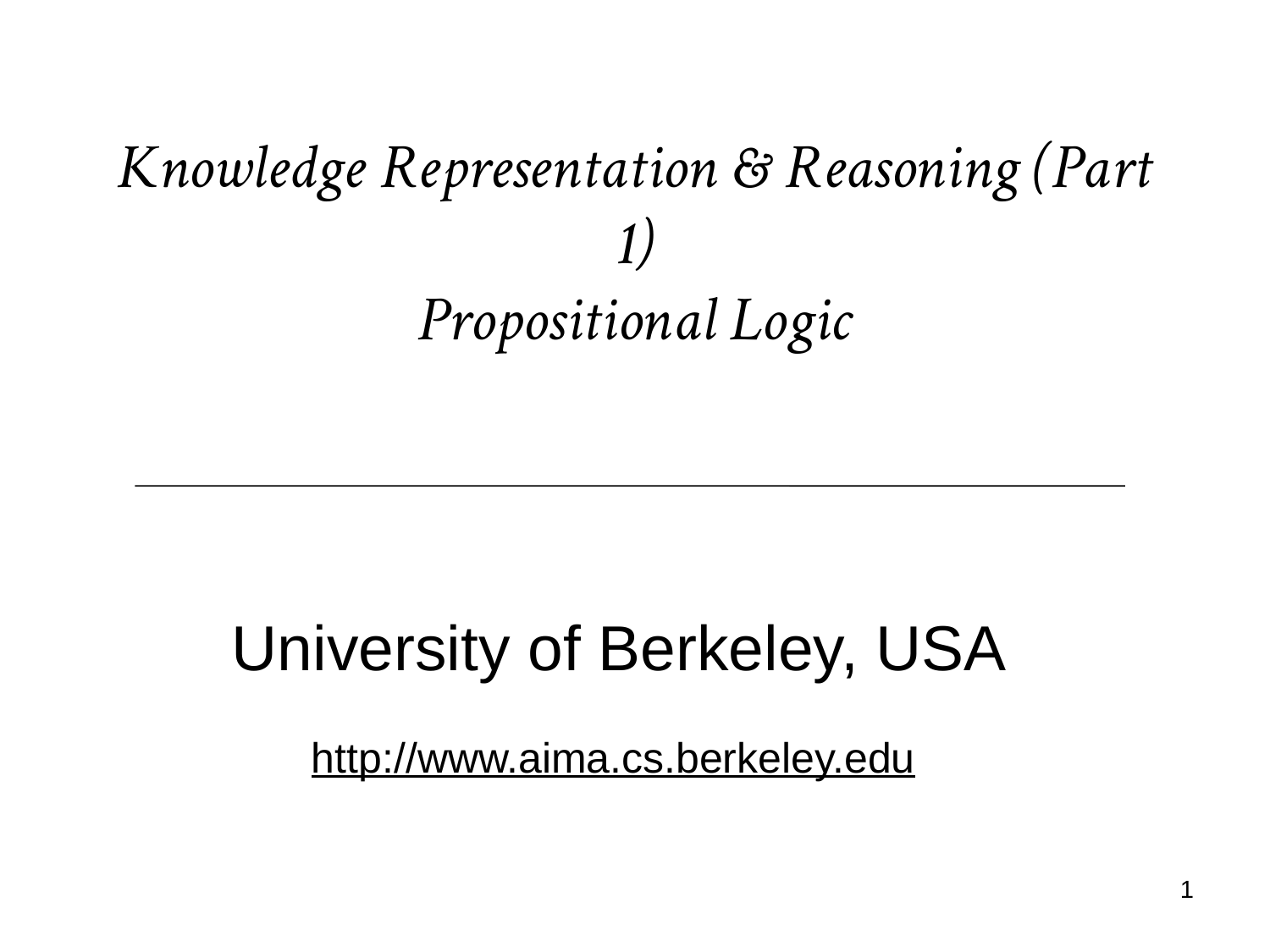

# Knowledge Representation & Reasoning (Part 1) Propositional Logic

University of Berkeley, USA

http://www.aima.cs.berkeley.edu

1